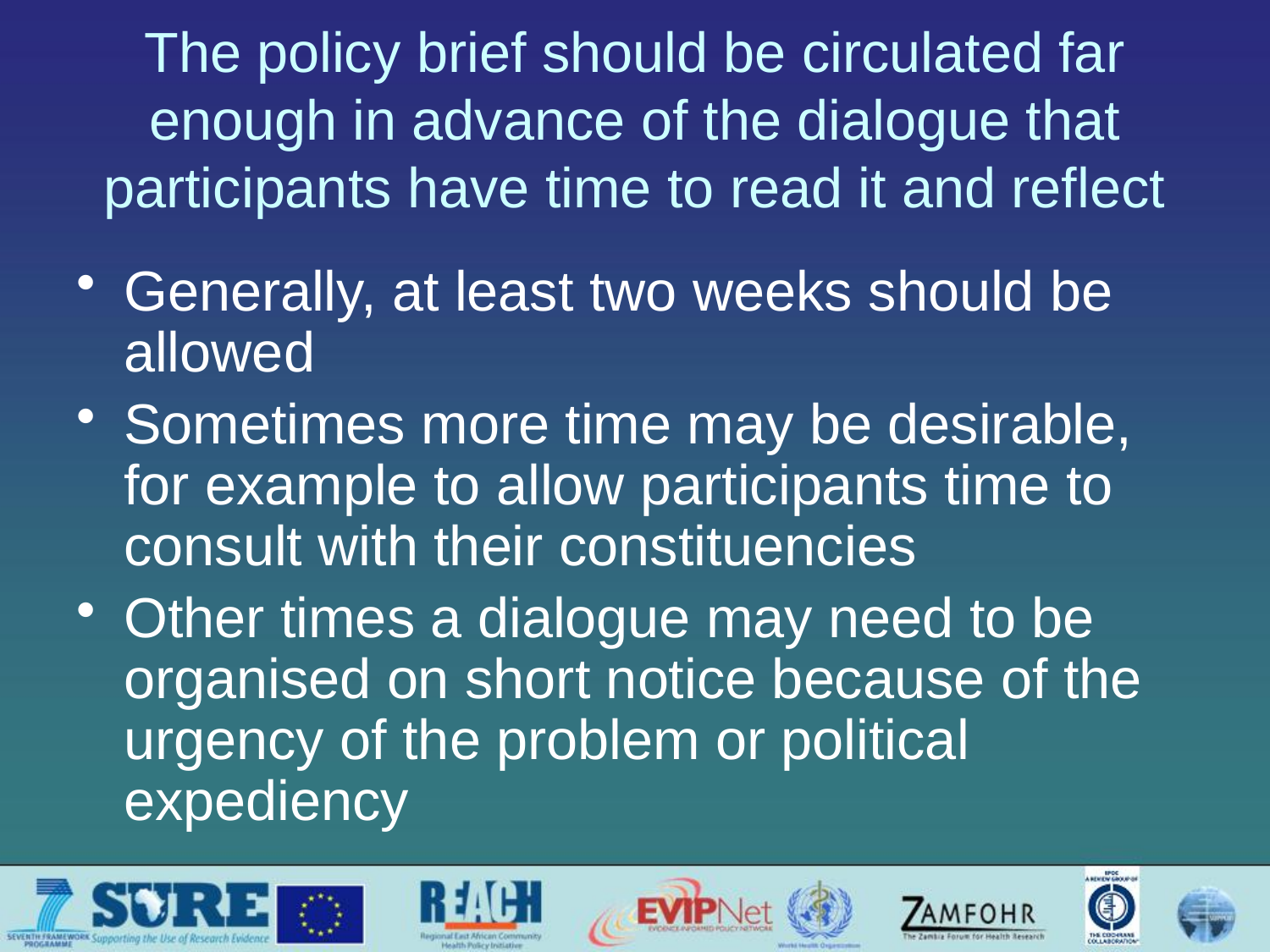

# The policy brief should be circulated far enough in advance of the dialogue that participants have time to read it and reflect
Generally, at least two weeks should be allowed
Sometimes more time may be desirable, for example to allow participants time to consult with their constituencies
Other times a dialogue may need to be organised on short notice because of the urgency of the problem or political expediency